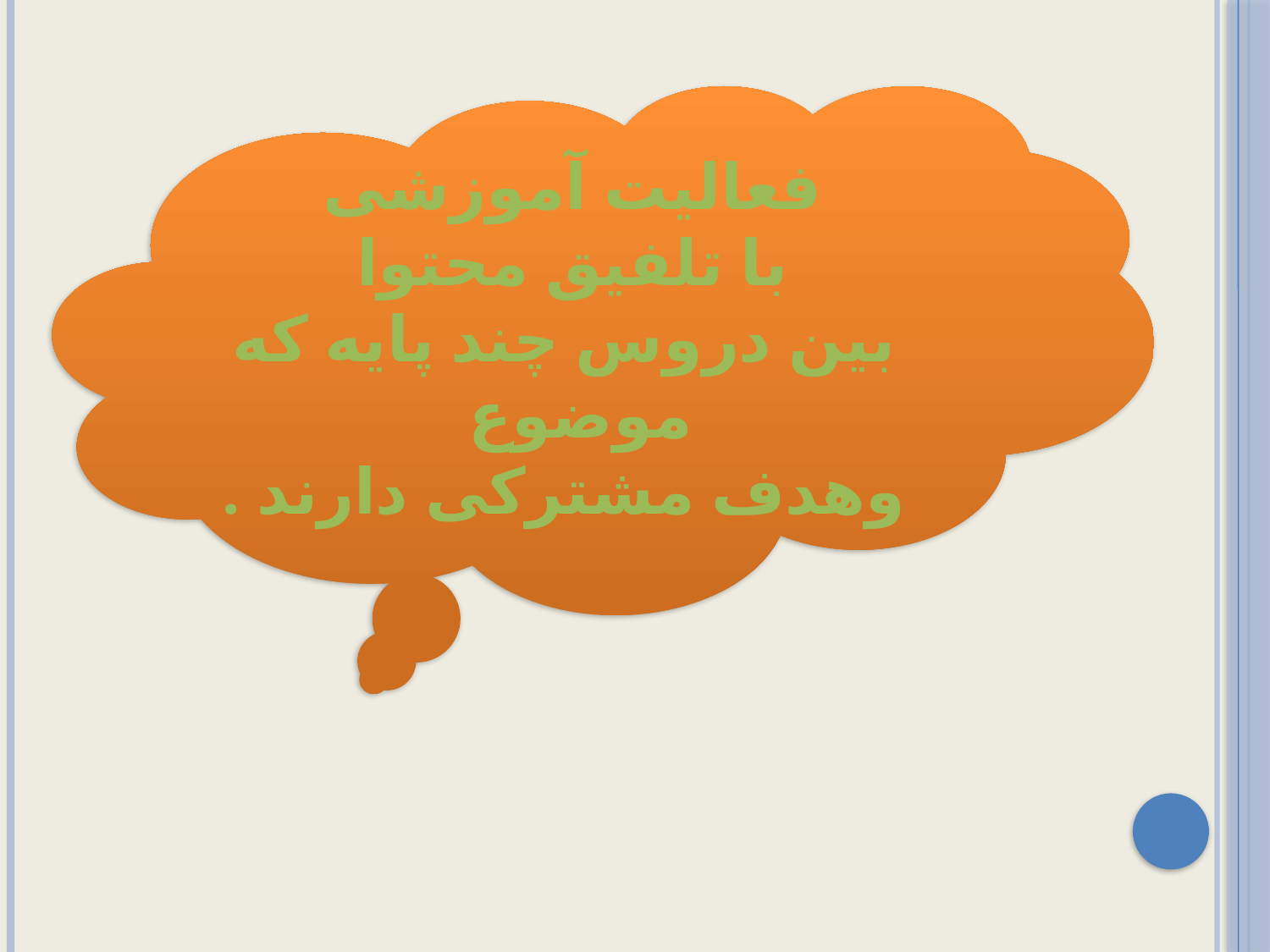

فعالیت آموزشی
با تلفیق محتوا
بین دروس چند پایه که موضوع
وهدف مشترکی دارند .